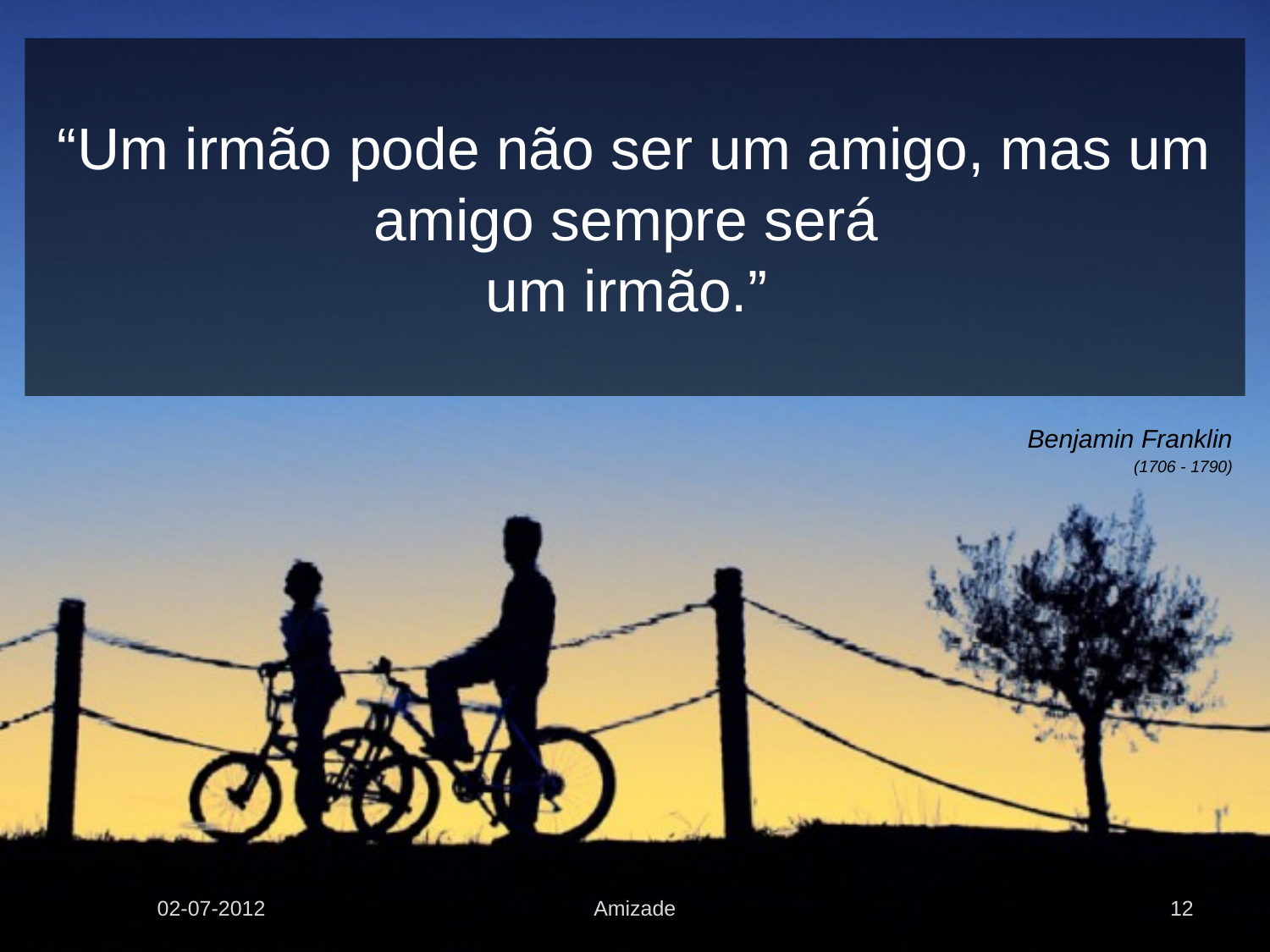

# “Um irmão pode não ser um amigo, mas um amigo sempre será um irmão.”
Benjamin Franklin
(1706 - 1790)
02-07-2012
Amizade
12